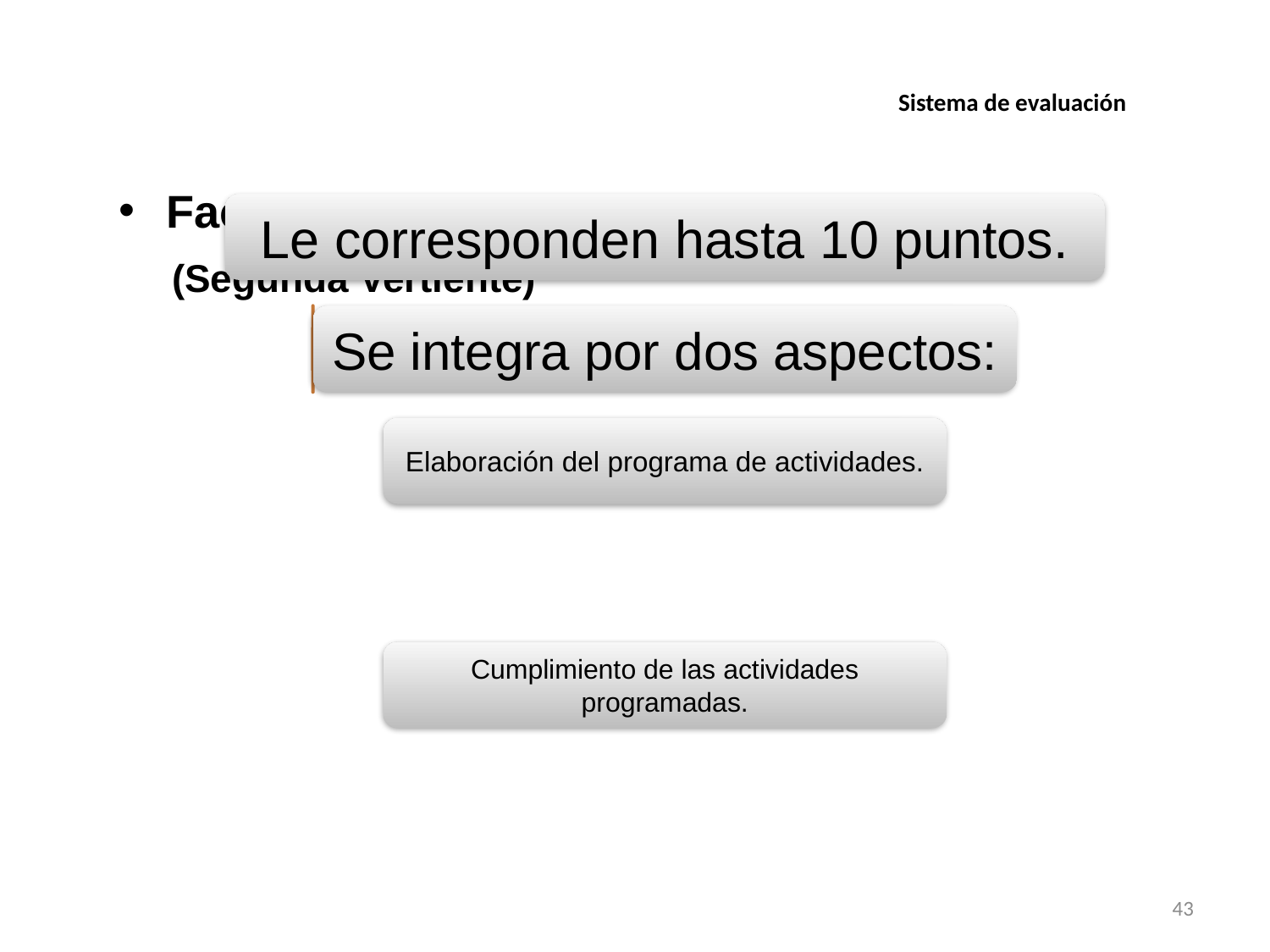

Sistema de evaluación
Factor Gestión Escolar
   (Segunda Vertiente)

Le corresponden hasta 10 puntos.
Se integra por dos aspectos:
Cumplimiento de las actividades programadas.
Elaboración del programa de actividades.
43